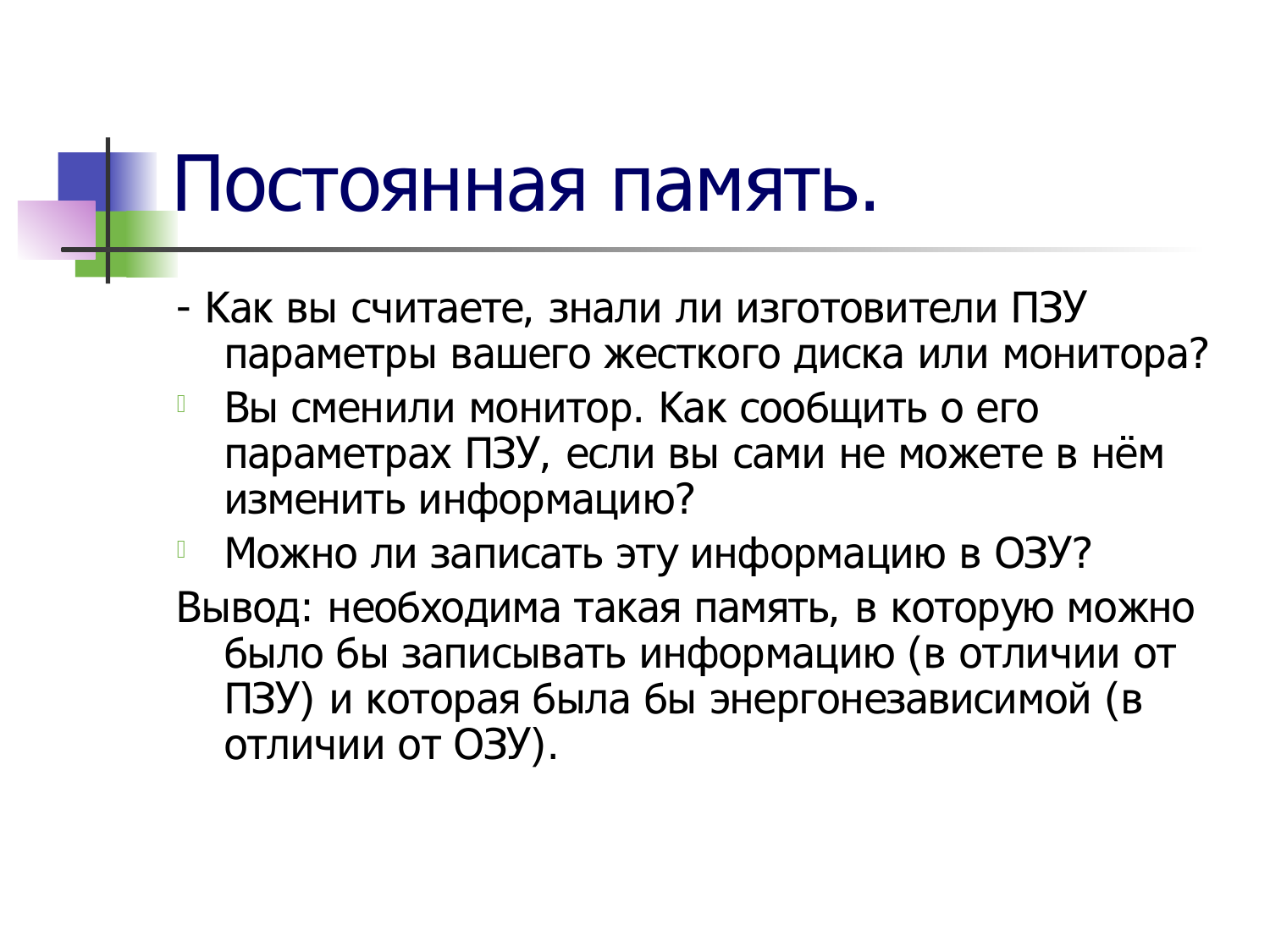

# Постоянная память.
- Как вы считаете, знали ли изготовители ПЗУ параметры вашего жесткого диска или монитора?
Вы сменили монитор. Как сообщить о его параметрах ПЗУ, если вы сами не можете в нём изменить информацию?
Можно ли записать эту информацию в ОЗУ?
Вывод: необходима такая память, в которую можно было бы записывать информацию (в отличии от ПЗУ) и которая была бы энергонезависимой (в отличии от ОЗУ).